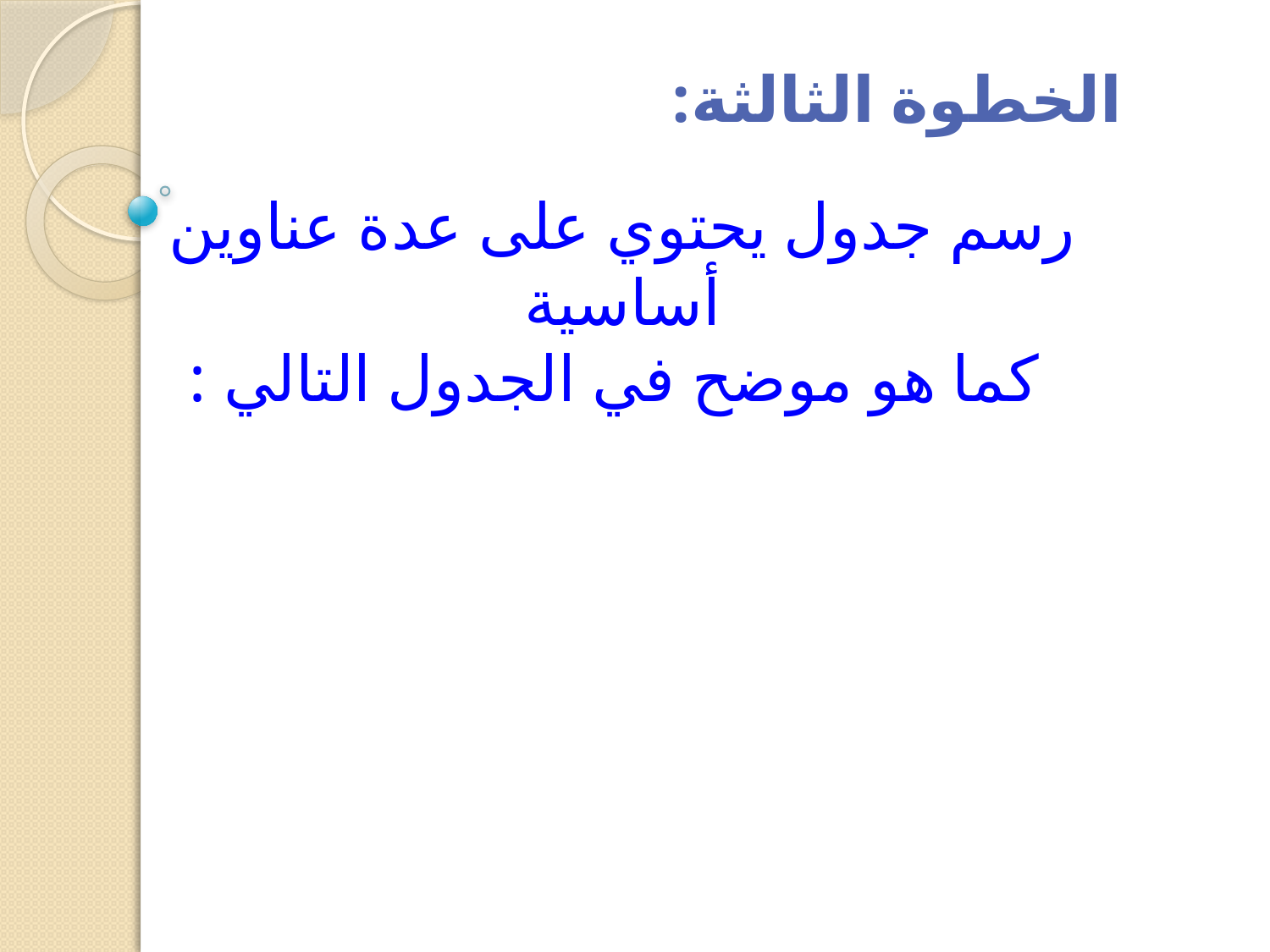

الخطوة الثالثة:
رسم جدول يحتوي على عدة عناوين أساسية
 كما هو موضح في الجدول التالي :